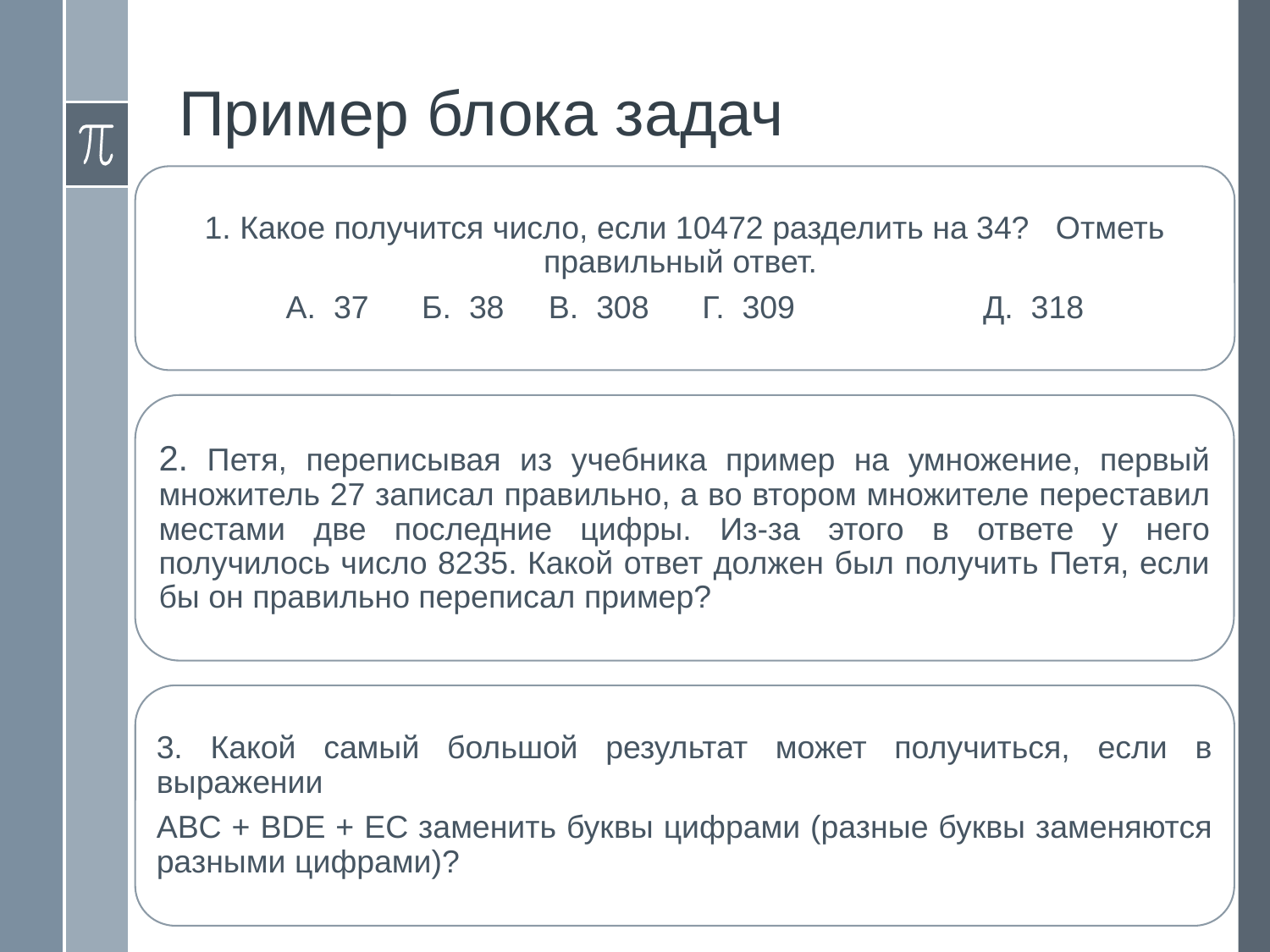

# Пример блока задач
1. Какое получится число, если 10472 разделить на 34?   Отметь правильный ответ.
А.  37	 Б.  38     В.  308	    Г.  309	       Д.  318
2. Петя, переписывая из учебника пример на умножение, первый множитель 27 записал правильно, а во втором множителе переставил местами две последние цифры. Из-за этого в ответе у него получилось число 8235. Какой ответ должен был получить Петя, если бы он правильно переписал пример?
3. Какой самый большой результат может получиться, если в выражении
ABC + BDE + EC заменить буквы цифрами (разные буквы заменяются разными цифрами)?